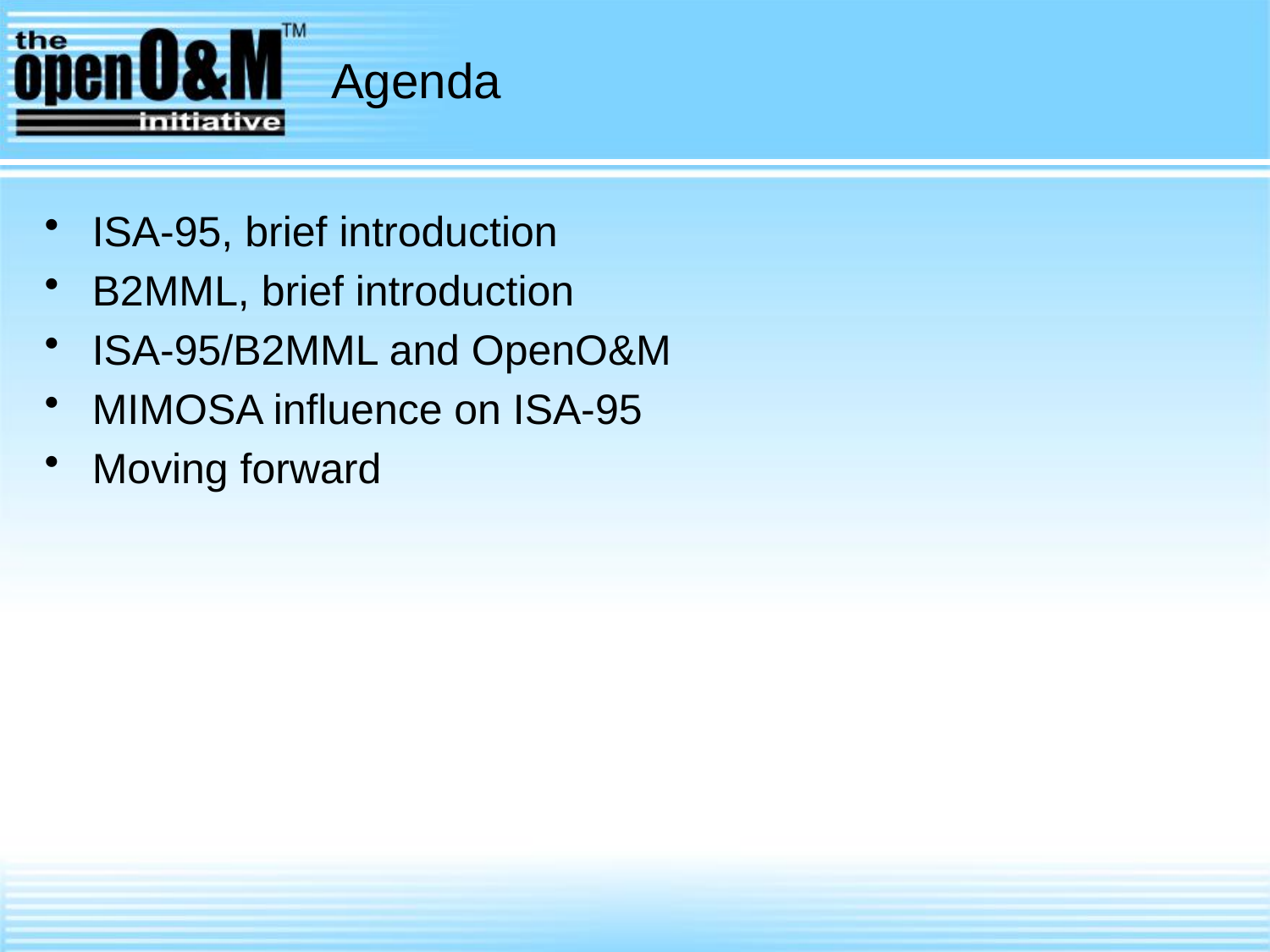

# Agenda
ISA-95, brief introduction
B2MML, brief introduction
ISA-95/B2MML and OpenO&M
MIMOSA influence on ISA-95
Moving forward